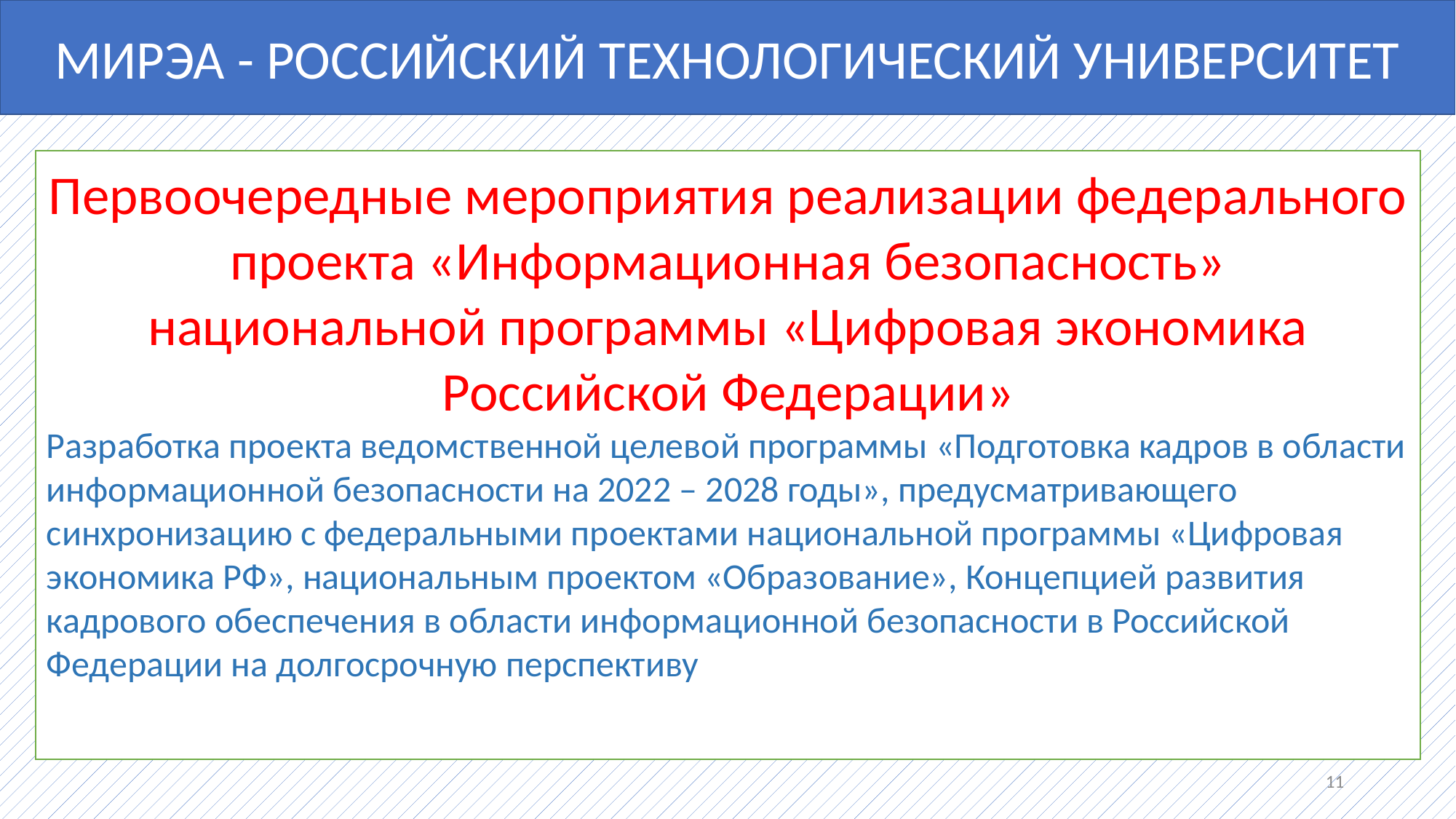

МИРЭА - РОССИЙСКИЙ ТЕХНОЛОГИЧЕСКИЙ УНИВЕРСИТЕТ
Первоочередные мероприятия реализации федерального проекта «Информационная безопасность»
национальной программы «Цифровая экономика Российской Федерации»
Разработка проекта ведомственной целевой программы «Подготовка кадров в области информационной безопасности на 2022 – 2028 годы», предусматривающего синхронизацию с федеральными проектами национальной программы «Цифровая экономика РФ», национальным проектом «Образование», Концепцией развития кадрового обеспечения в области информационной безопасности в Российской Федерации на долгосрочную перспективу

11